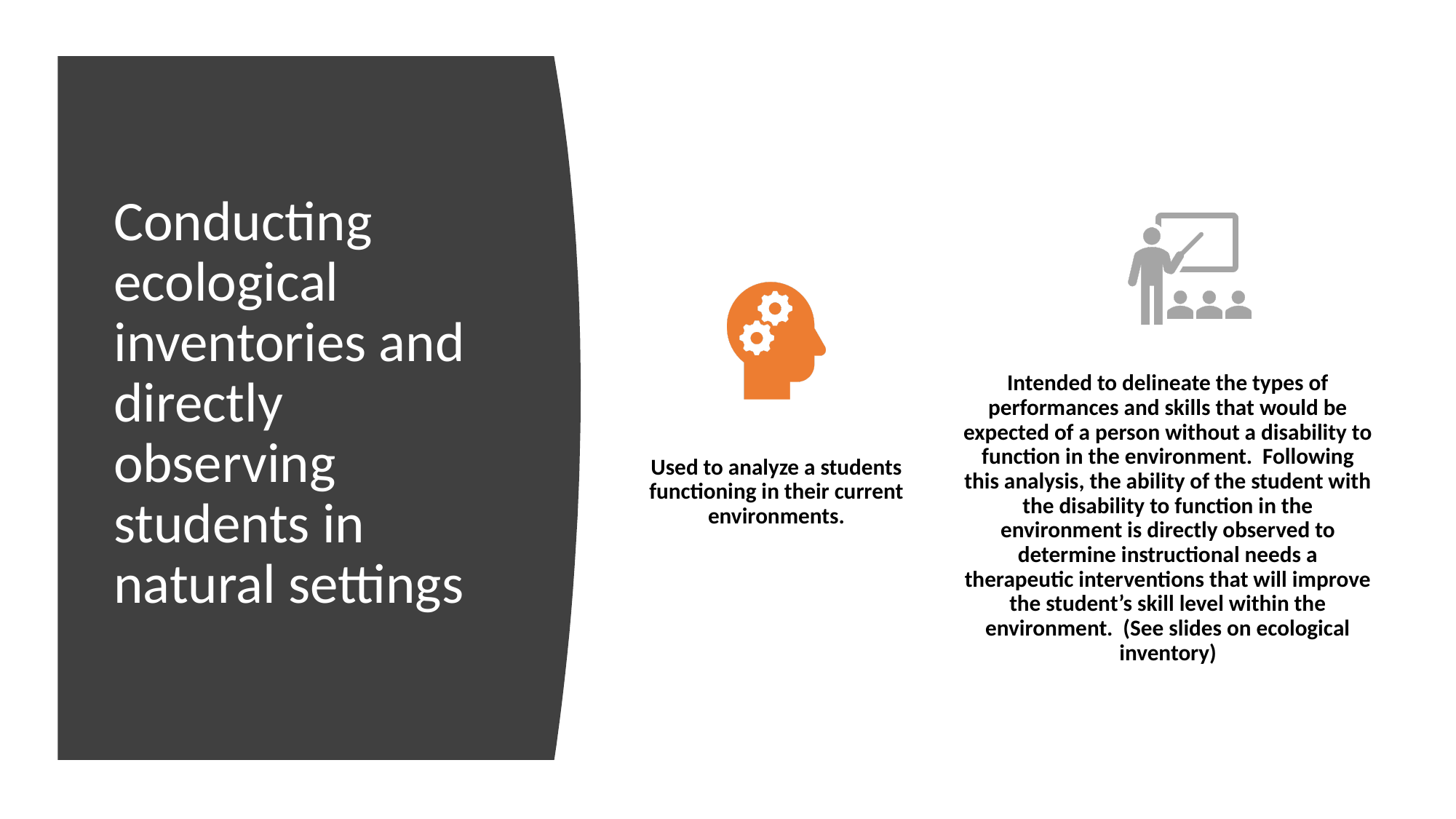

# Conducting ecological inventories and directly observing students in natural settings

Intended to delineate the types of performances and skills that would be expected of a person without a disability to function in the environment.  Following this analysis, the ability of the student with the disability to function in the environment is directly observed to determine instructional needs a therapeutic interventions that will improve the student’s skill level within the environment.  (See slides on ecological inventory)

Used to analyze a students functioning in their current environments.